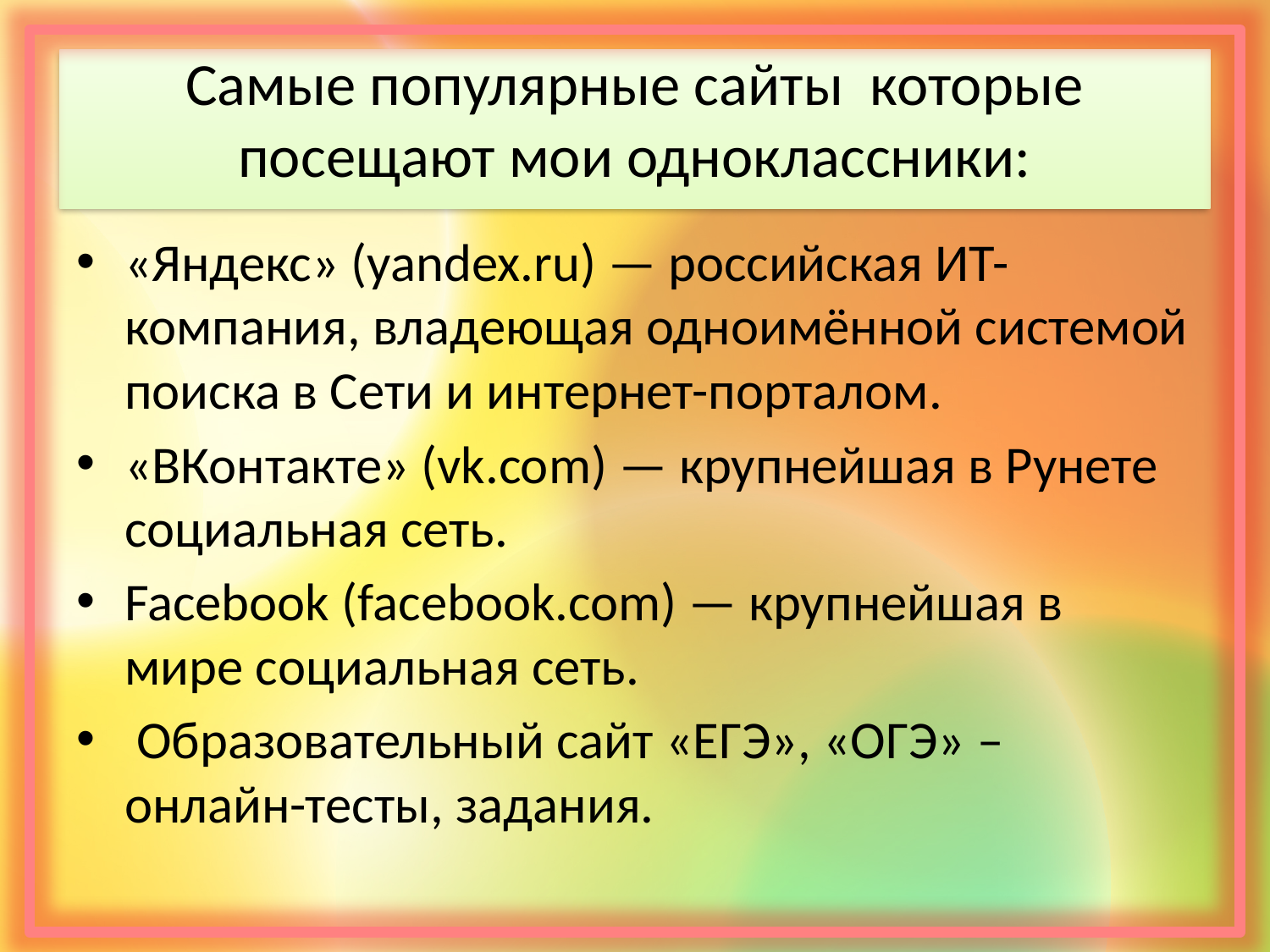

# Самые популярные сайты  которые посещают мои одноклассники:
«Яндекс» (yandex.ru) — российская ИТ-компания, владеющая одноимённой системой поиска в Сети и интернет-порталом.
«ВКонтакте» (vk.com) — крупнейшая в Рунете социальная сеть.
Facebook (facebook.com) — крупнейшая в мире социальная сеть.
 Образовательный сайт «ЕГЭ», «ОГЭ» – онлайн-тесты, задания.